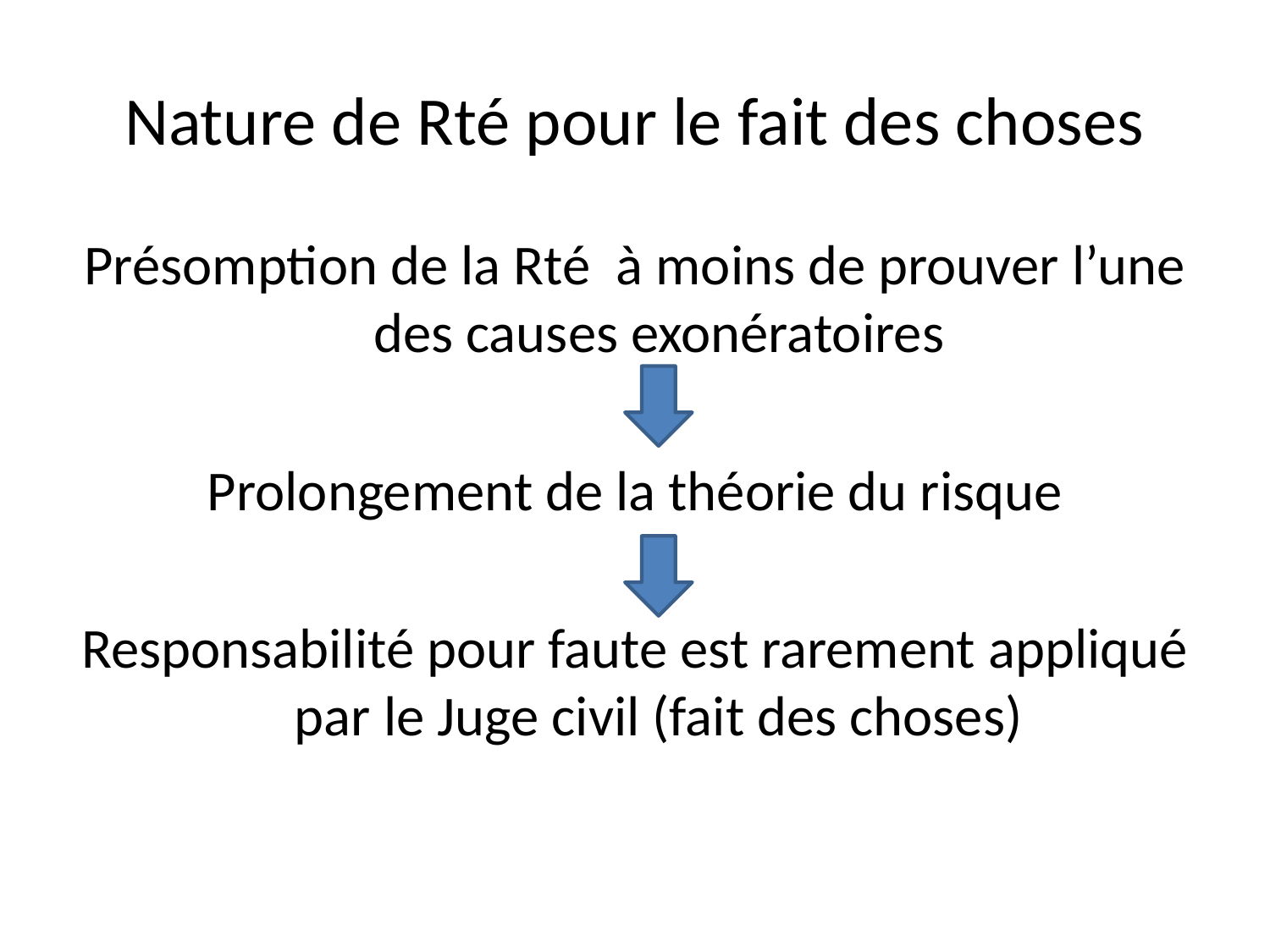

# Nature de Rté pour le fait des choses
Présomption de la Rté  à moins de prouver l’une des causes exonératoires

Prolongement de la théorie du risque

Responsabilité pour faute est rarement appliqué par le Juge civil (fait des choses)